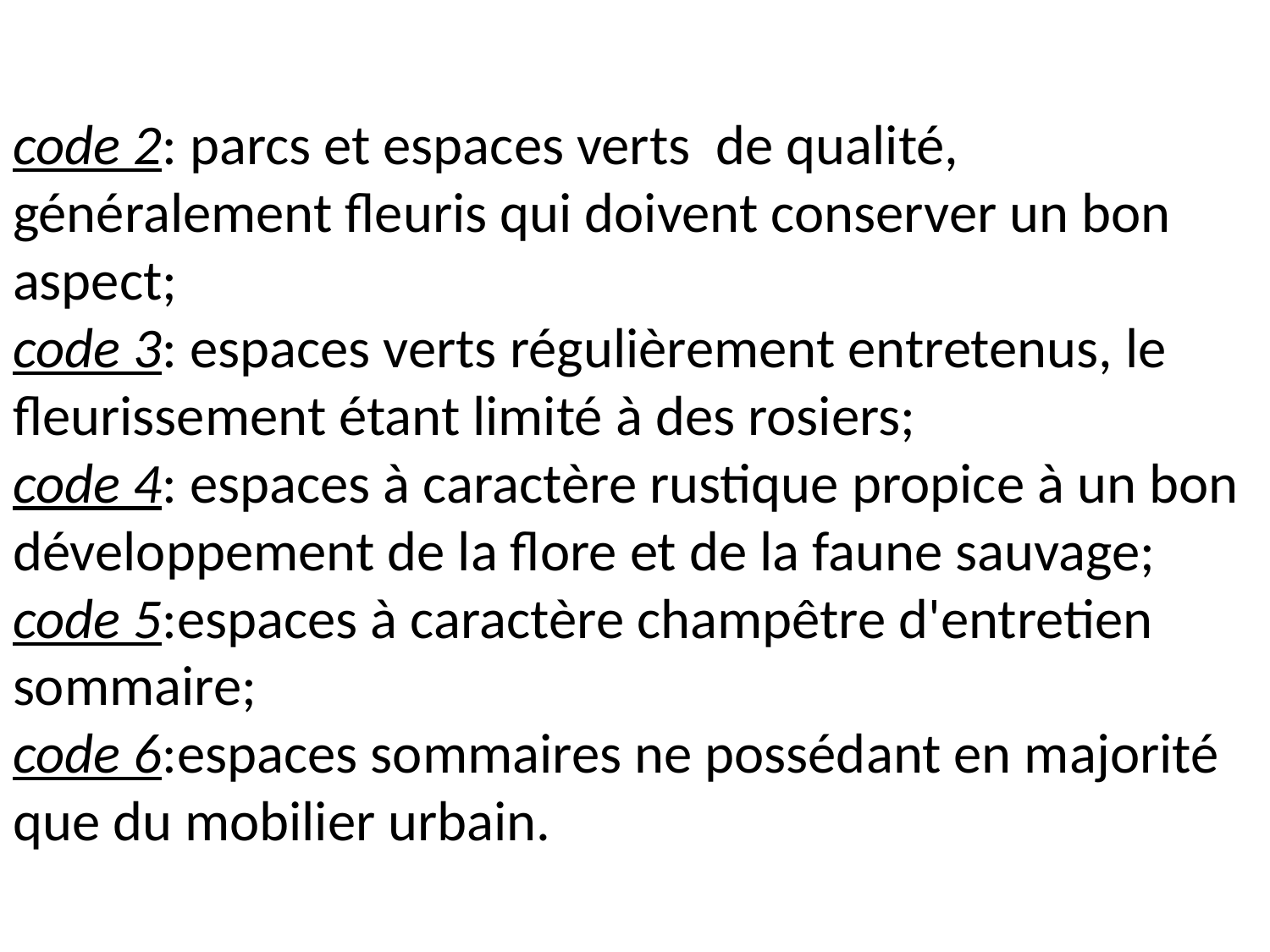

# code 2: parcs et espaces verts  de qualité, généralement fleuris qui doivent conserver un bon aspect; code 3: espaces verts régulièrement entretenus, le fleurissement étant limité à des rosiers; code 4: espaces à caractère rustique propice à un bon développement de la flore et de la faune sauvage; code 5:espaces à caractère champêtre d'entretien sommaire; code 6:espaces sommaires ne possédant en majorité que du mobilier urbain.